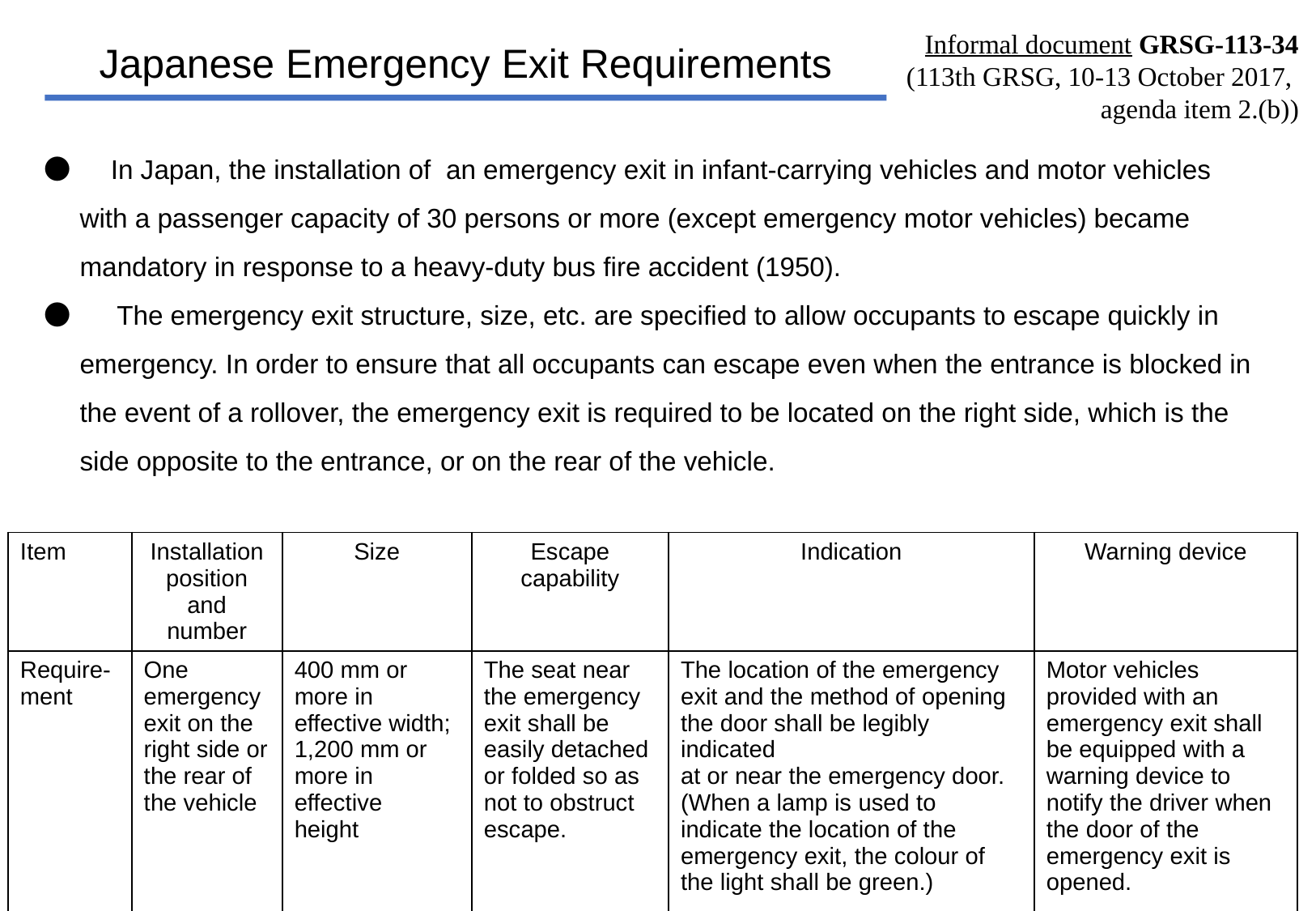

Informal document GRSG-113-34
(113th GRSG, 10-13 October 2017,
agenda item 2.(b))
Japanese Emergency Exit Requirements

●　In Japan, the installation of  an emergency exit in infant-carrying vehicles and motor vehicles with a passenger capacity of 30 persons or more (except emergency motor vehicles) became mandatory in response to a heavy-duty bus fire accident (1950).
●　 The emergency exit structure, size, etc. are specified to allow occupants to escape quickly in emergency. In order to ensure that all occupants can escape even when the entrance is blocked in the event of a rollover, the emergency exit is required to be located on the right side, which is the side opposite to the entrance, or on the rear of the vehicle.
| Item | Installation position and number | Size | Escape capability | Indication | Warning device |
| --- | --- | --- | --- | --- | --- |
| Require-ment | One emergency exit on the right side or the rear of the vehicle | 400 mm or more in effective width; 1,200 mm or more in effective height | The seat near the emergency exit shall be easily detached or folded so as not to obstruct escape. | The location of the emergency exit and the method of opening the door shall be legibly indicated at or near the emergency door. (When a lamp is used to indicate the location of the emergency exit, the colour of the light shall be green.) | Motor vehicles provided with an emergency exit shall be equipped with a warning device to notify the driver when the door of the emergency exit is opened. |